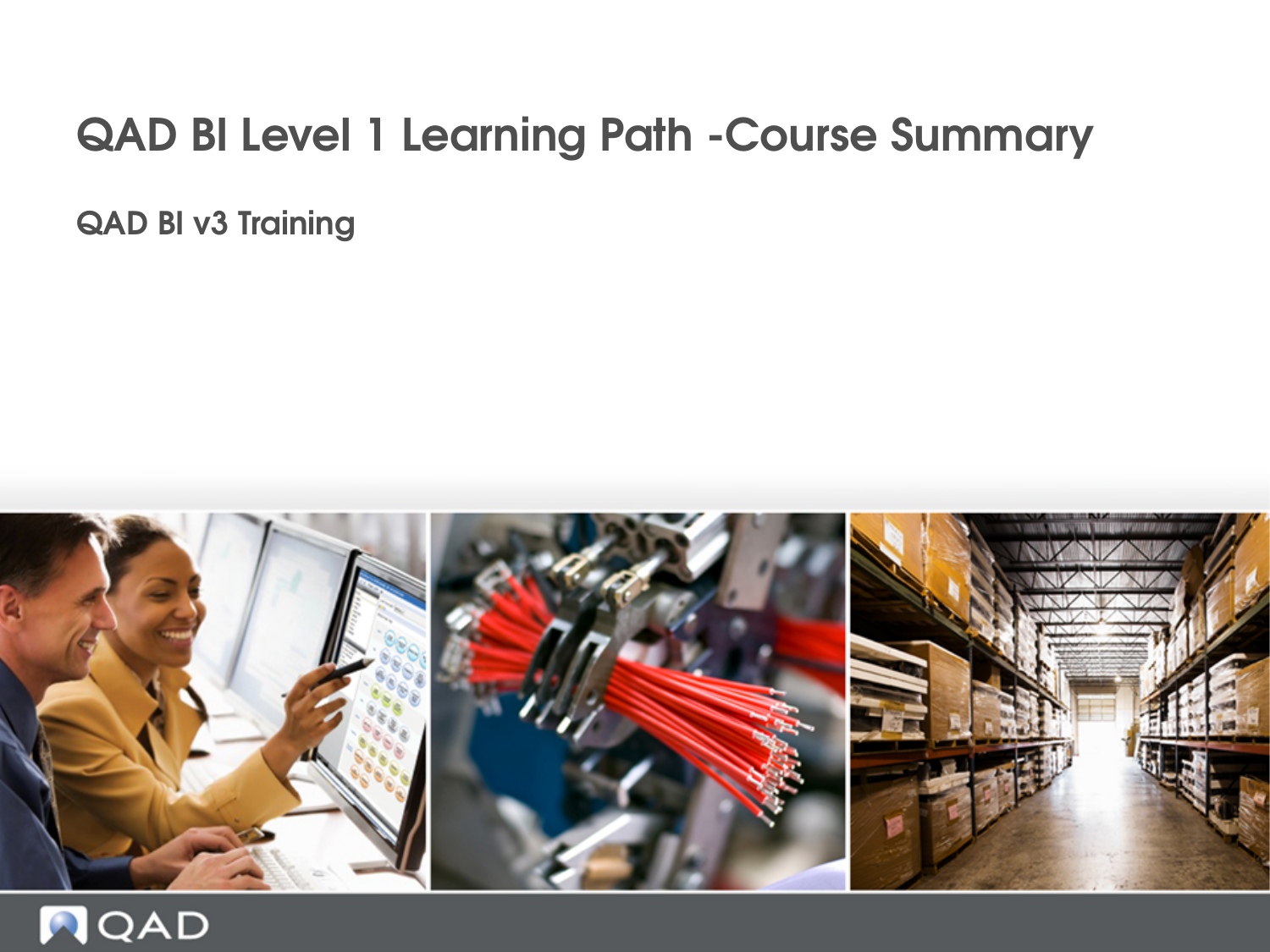

# QAD BI Level 1 Learning Path -Course Summary
QAD BI v3 Training